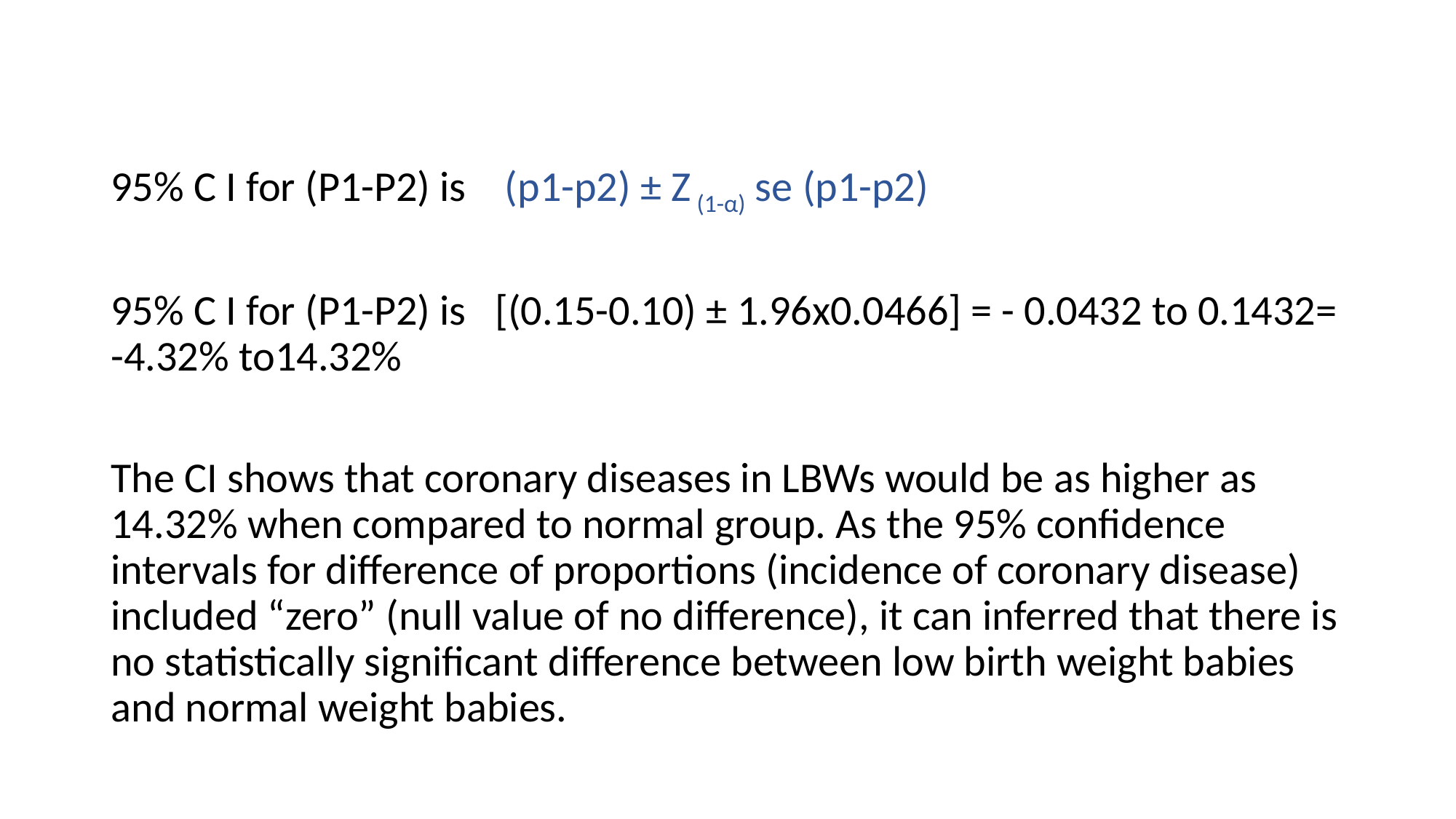

95% C I for (P1-P2) is    (p1-p2) ± Z (1-α) se (p1-p2)

95% C I for (P1-P2) is   [(0.15-0.10) ± 1.96x0.0466] = - 0.0432 to 0.1432= -4.32% to14.32%

The CI shows that coronary diseases in LBWs would be as higher as 14.32% when compared to normal group. As the 95% confidence intervals for difference of proportions (incidence of coronary disease) included “zero” (null value of no difference), it can inferred that there is no statistically significant difference between low birth weight babies and normal weight babies.